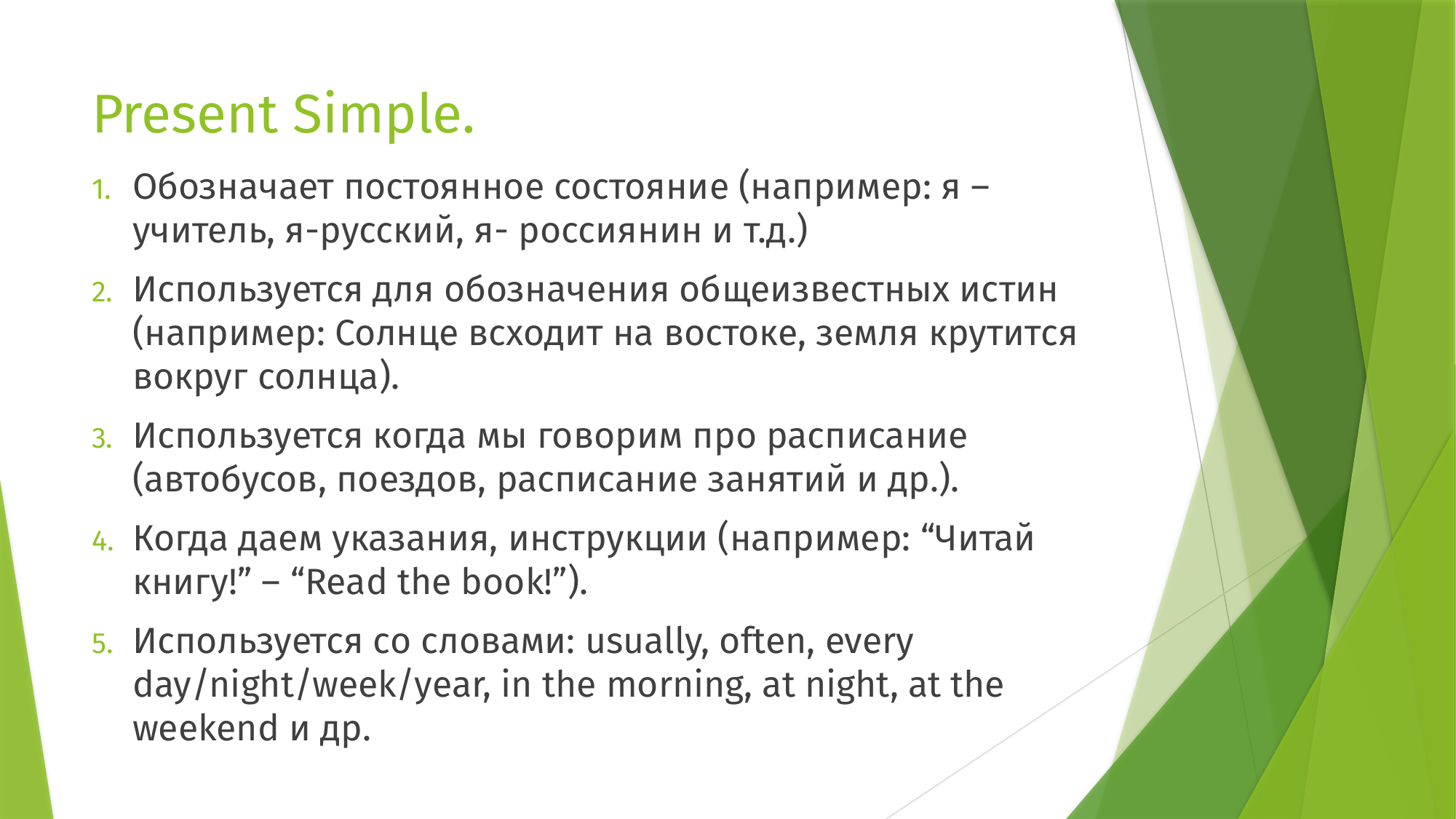

# Present Simple.
Обозначает постоянное состояние (например: я – учитель, я-русский, я- россиянин и т.д.)
Используется для обозначения общеизвестных истин (например: Солнце всходит на востоке, земля крутится вокруг солнца).
Используется когда мы говорим про расписание (автобусов, поездов, расписание занятий и др.).
Когда даем указания, инструкции (например: “Читай книгу!” – “Read the book!”).
Используется со словами: usually, often, every day/night/week/year, in the morning, at night, at the weekend и др.